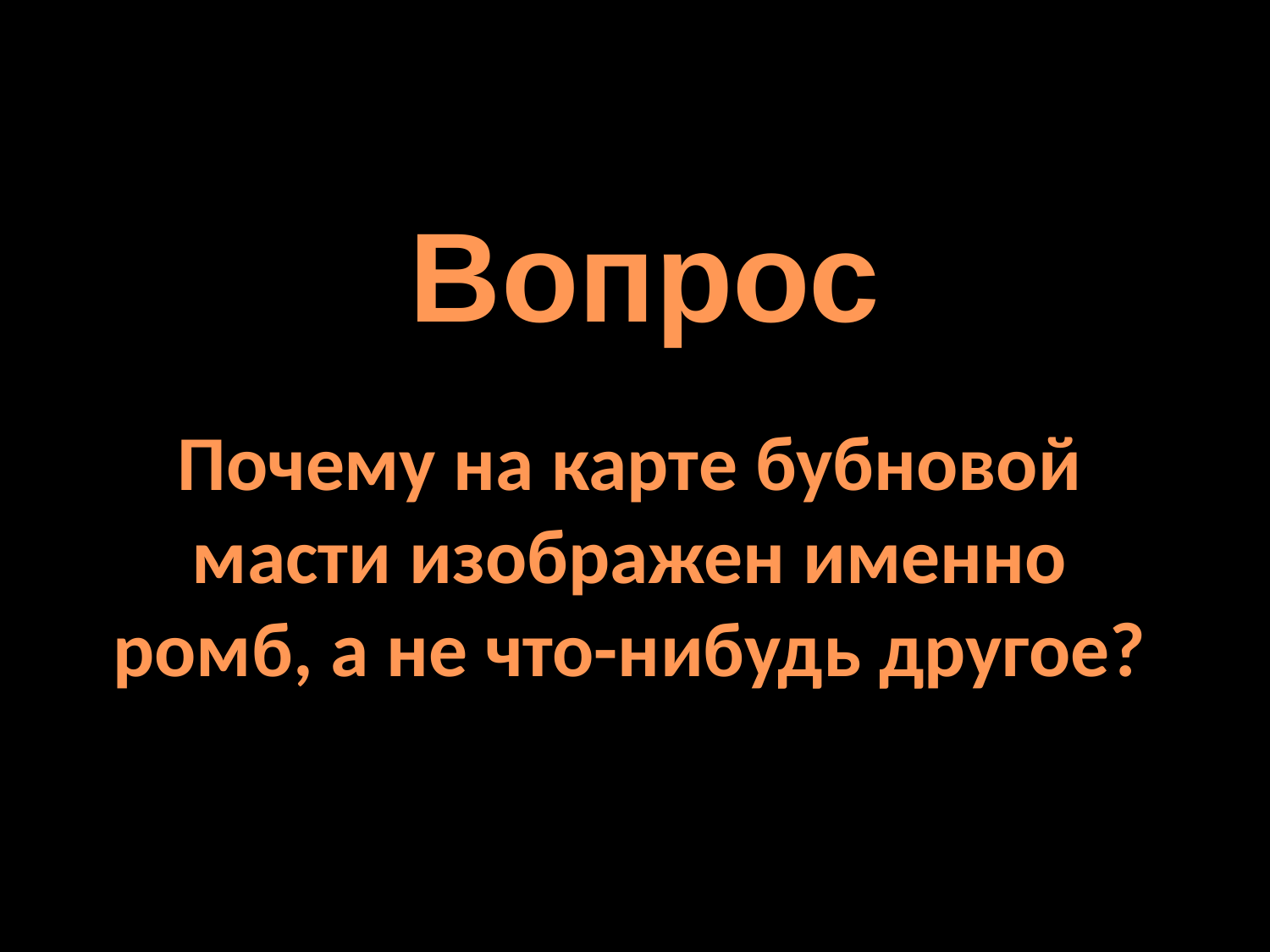

Вопрос
Почему на карте бубновой масти изображен именно ромб, а не что-нибудь другое?